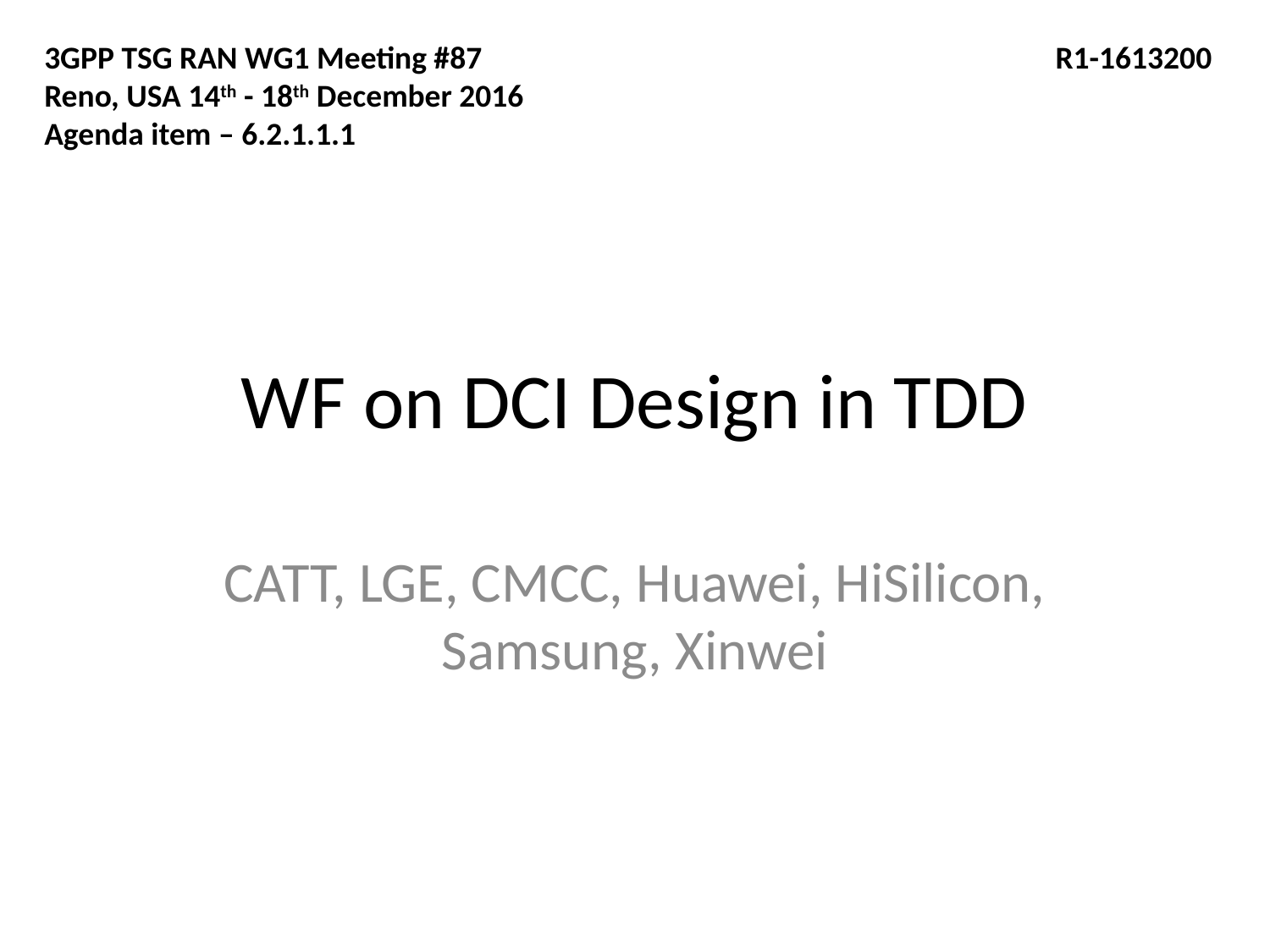

3GPP TSG RAN WG1 Meeting #87				                 R1-1613200
Reno, USA 14th - 18th December 2016
Agenda item – 6.2.1.1.1
# WF on DCI Design in TDD
CATT, LGE, CMCC, Huawei, HiSilicon, Samsung, Xinwei